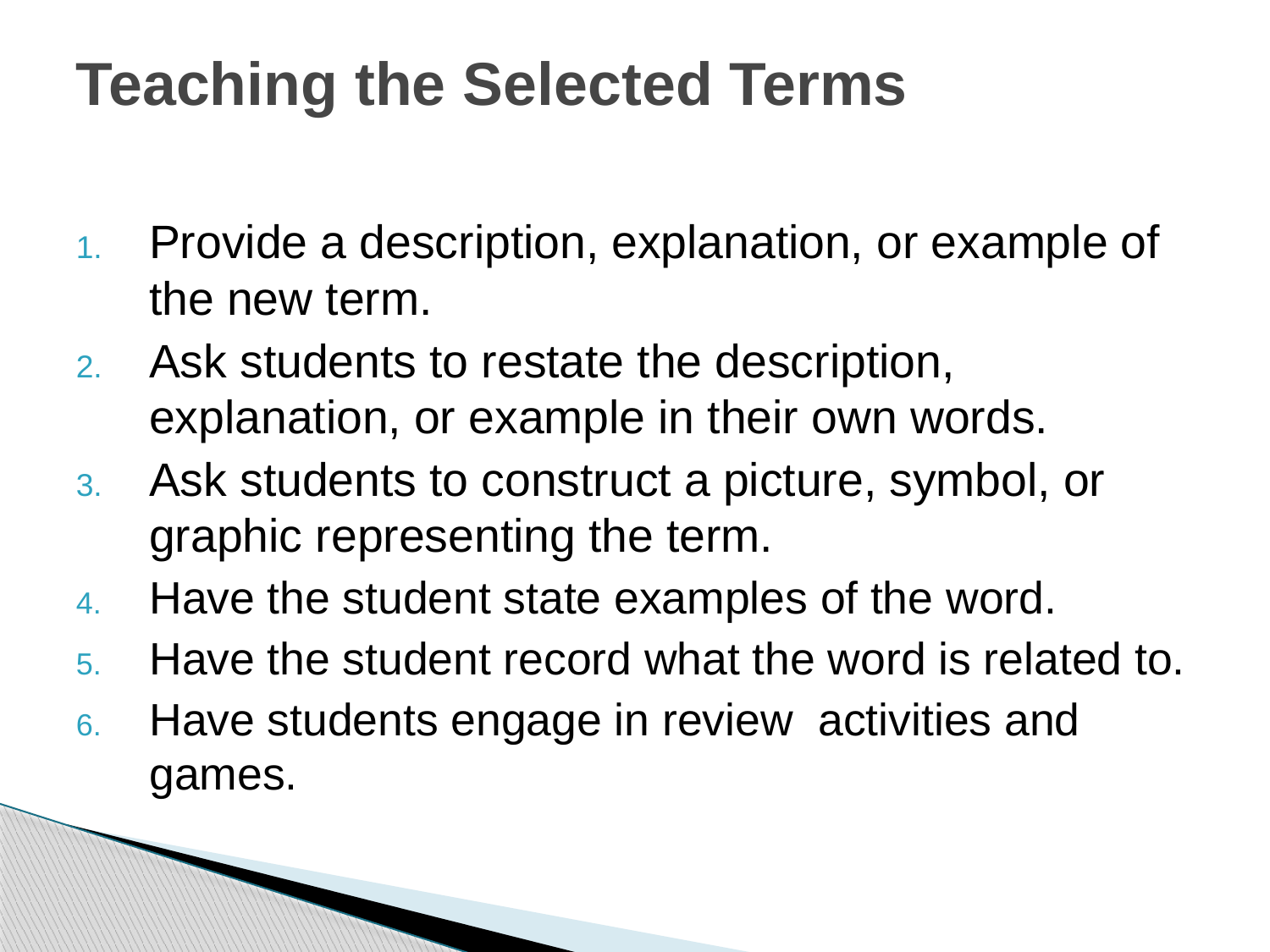

# Teaching the Selected Terms
Provide a description, explanation, or example of the new term.
Ask students to restate the description, explanation, or example in their own words.
Ask students to construct a picture, symbol, or graphic representing the term.
Have the student state examples of the word.
Have the student record what the word is related to.
Have students engage in review  activities and games.